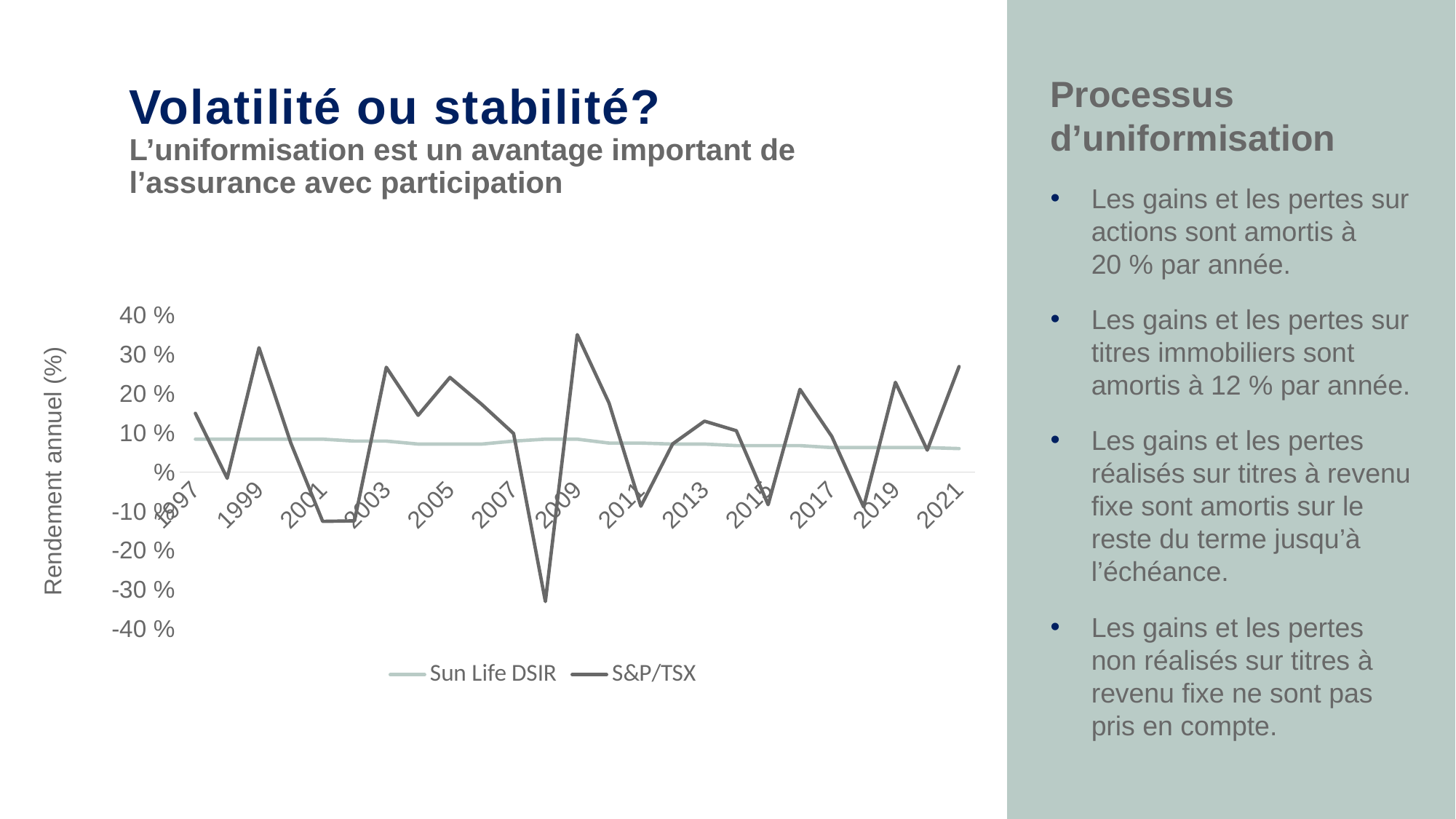

Volatilité ou stabilité?
L’uniformisation est un avantage important de l’assurance avec participation
Processus d’uniformisation
Les gains et les pertes sur actions sont amortis à 20 % par année.
Les gains et les pertes sur titres immobiliers sont amortis à 12 % par année.
Les gains et les pertes réalisés sur titres à revenu fixe sont amortis sur le reste du terme jusqu’à l’échéance.
Les gains et les pertes non réalisés sur titres à revenu fixe ne sont pas pris en compte.

### Chart

| Category | Sun Life DSIR | S&P/TSX |
|---|---|---|
| 1997 | 0.084 | 0.14980000000000002 |
| 1998 | 0.084 | -0.0158 |
| 1999 | 0.084 | 0.3171 |
| 2000 | 0.084 | 0.0741 |
| 2001 | 0.084 | -0.1257 |
| 2002 | 0.079 | -0.1244 |
| 2003 | 0.079 | 0.2672 |
| 2004 | 0.07150000000000001 | 0.1448 |
| 2005 | 0.07150000000000001 | 0.2413 |
| 2006 | 0.07150000000000001 | 0.1726 |
| 2007 | 0.079 | 0.0983 |
| 2008 | 0.084 | -0.33 |
| 2009 | 0.084 | 0.3505 |
| 2010 | 0.07400000000000001 | 0.1761 |
| 2011 | 0.07400000000000001 | -0.08710000000000001 |
| 2012 | 0.07150000000000001 | 0.0719 |
| 2013 | 0.07150000000000001 | 0.12990000000000002 |
| 2014 | 0.0675 | 0.10550000000000001 |
| 2015 | 0.0675 | -0.0832 |
| 2016 | 0.0675 | 0.21100000000000002 |
| 2017 | 0.0625 | 0.091 |
| 2018 | 0.0625 | -0.0889 |
| 2019 | 0.0625 | 0.2288 |
| 2020 | 0.0625 | 0.055999999999999994 |
| 2021 | 0.06 | 0.26899999999999996 |
Rendement annuel (%)